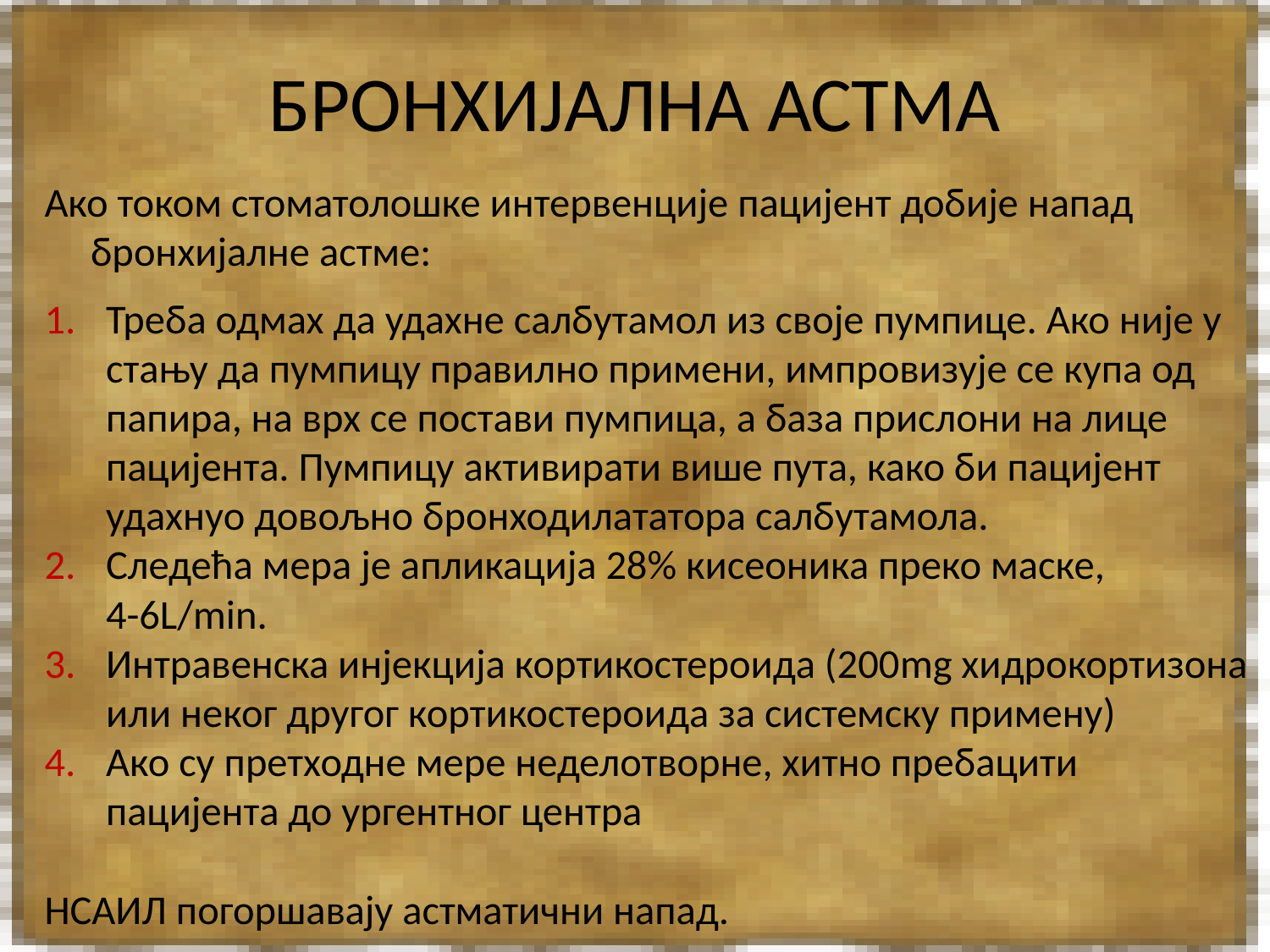

# БРОНХИЈАЛНА АСТМА
Ако током стоматолошке интервенције пацијент добије напад бронхијалне астме:

Треба одмах да удахне салбутамол из своје пумпице. Ако није у стању да пумпицу правилно примени, импровизује се купа од папира, на врх се постави пумпица, а база прислони на лице пацијента. Пумпицу активирати више пута, како би пацијент удахнуо довољно бронходилататора салбутамола.
Следећа мера је апликација 28% кисеоника преко маске, 4-6L/min.
Интравенска инјекција кортикостероида (200mg хидрокортизона или неког другог кортикостероида за системску примену)
Ако су претходне мере неделотворне, хитно пребацити пацијента до ургентног центра

НСАИЛ погоршавају астматични напад.